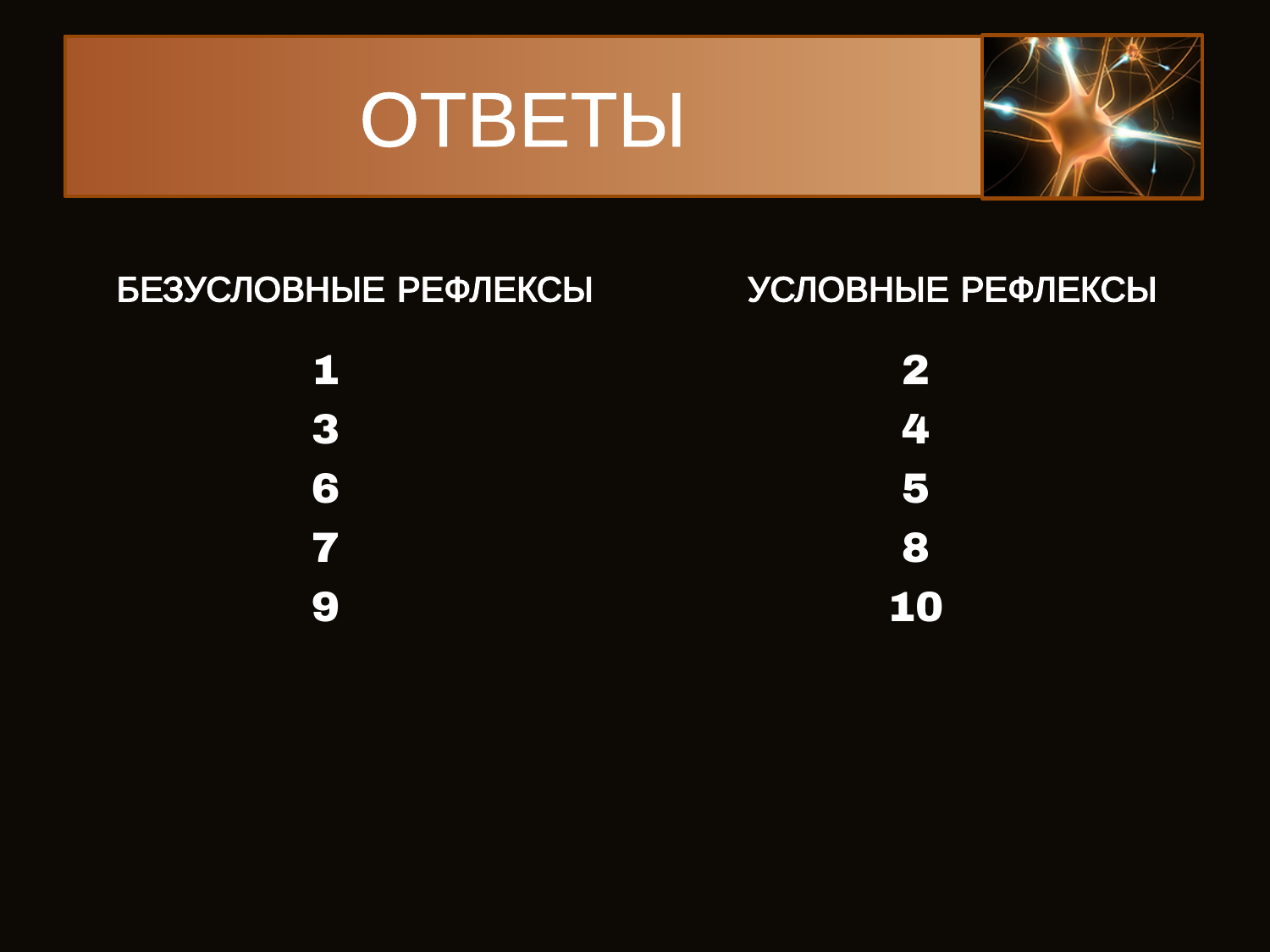

# ОТВЕТЫ
БЕЗУСЛОВНЫЕ РЕФЛЕКСЫ
УСЛОВНЫЕ РЕФЛЕКСЫ
1
3
6
7
9
2
4
5
8
10